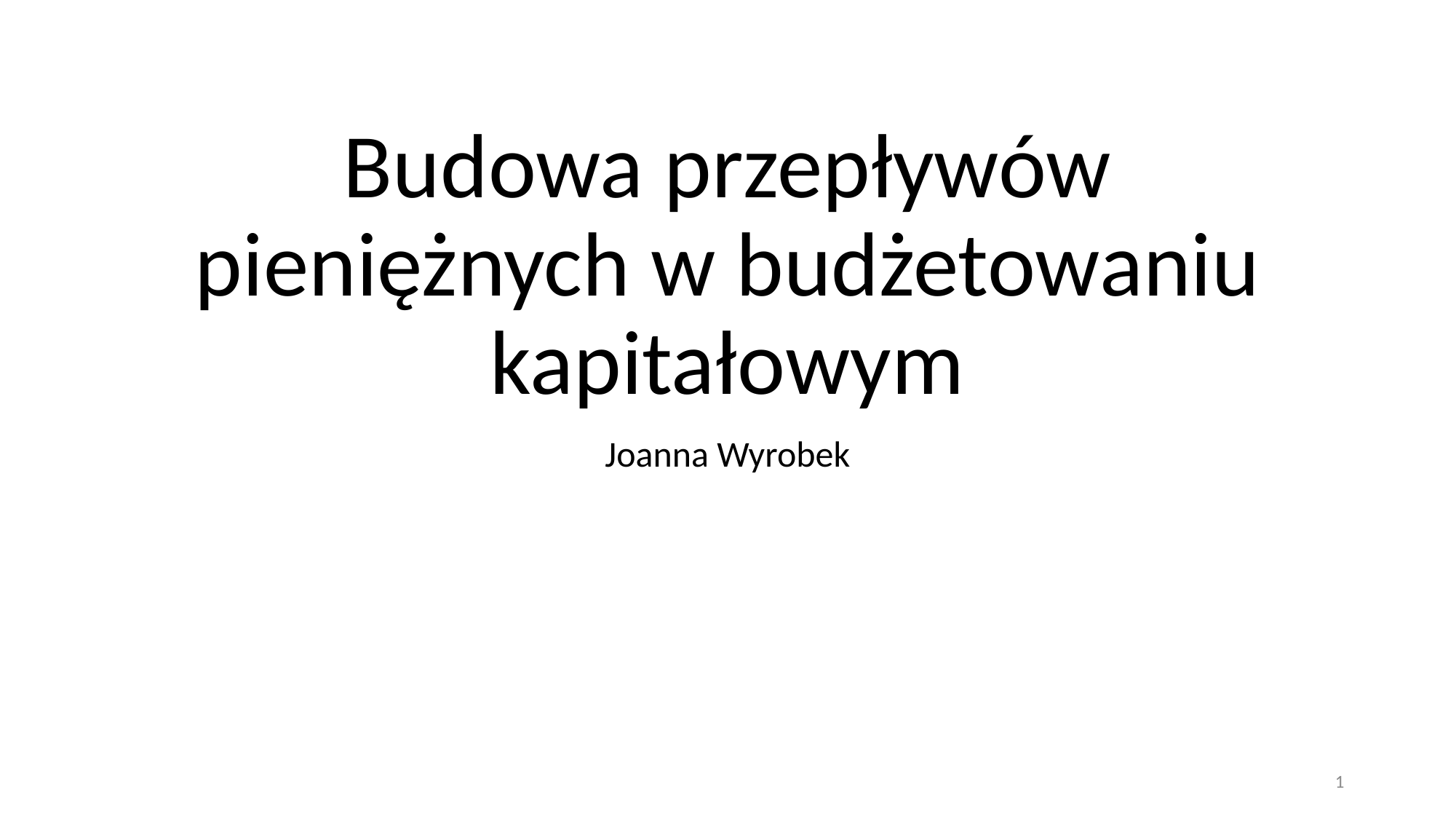

# Budowa przepływów pieniężnych w budżetowaniu kapitałowym
Joanna Wyrobek
1